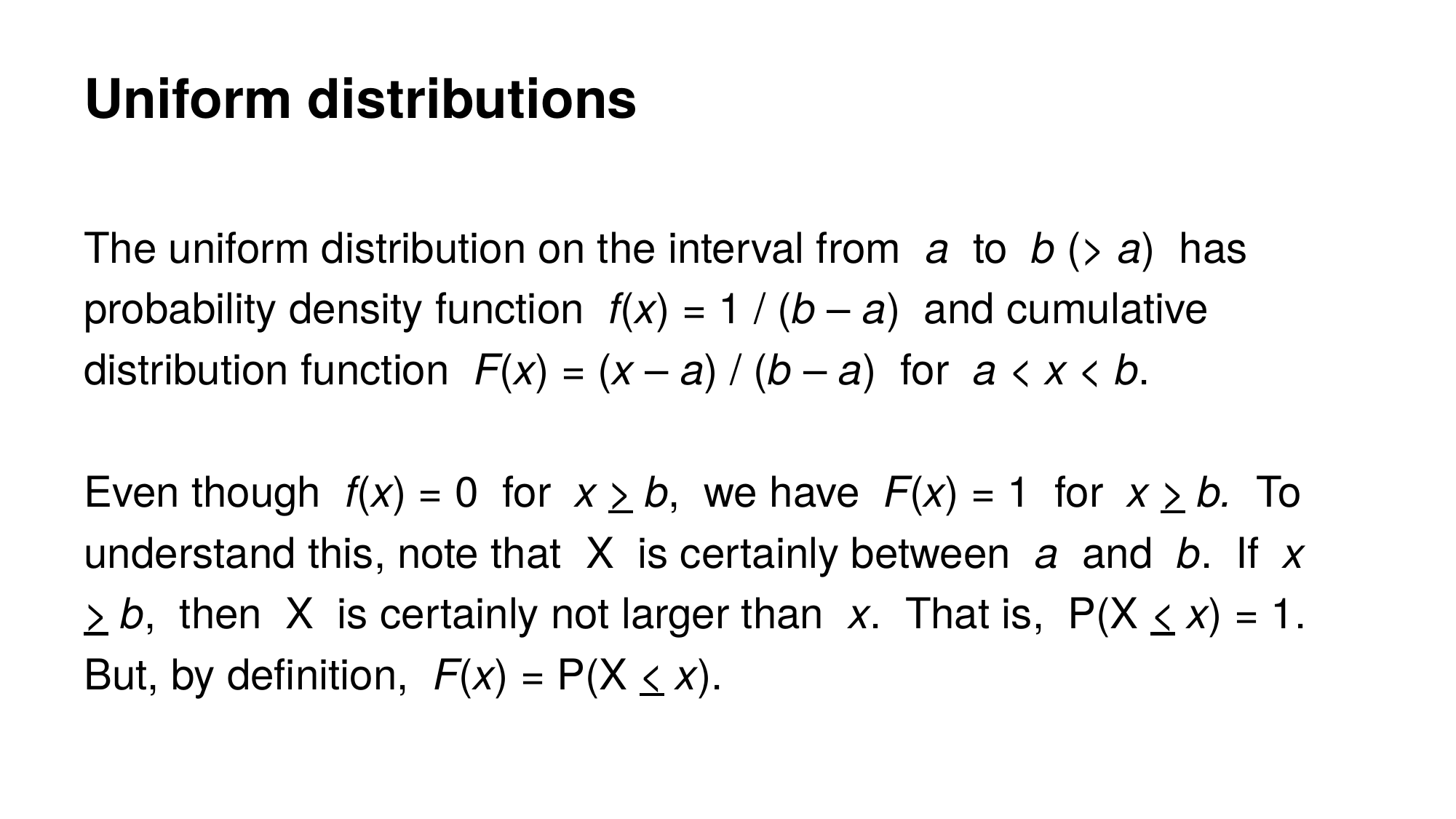

# Uniform distributions
The uniform distribution on the interval from  a  to  b (> a)  has probability density function  f(x) = 1 / (b – a)  and cumulative distribution function  F(x) = (x – a) / (b – a)  for  a < x < b.

Even though  f(x) = 0  for  x > b,  we have  F(x) = 1  for  x > b.  To understand this, note that  X  is certainly between  a  and  b.  If  x > b,  then  X  is certainly not larger than  x.  That is,  P(X < x) = 1.  But, by definition,  F(x) = P(X < x).